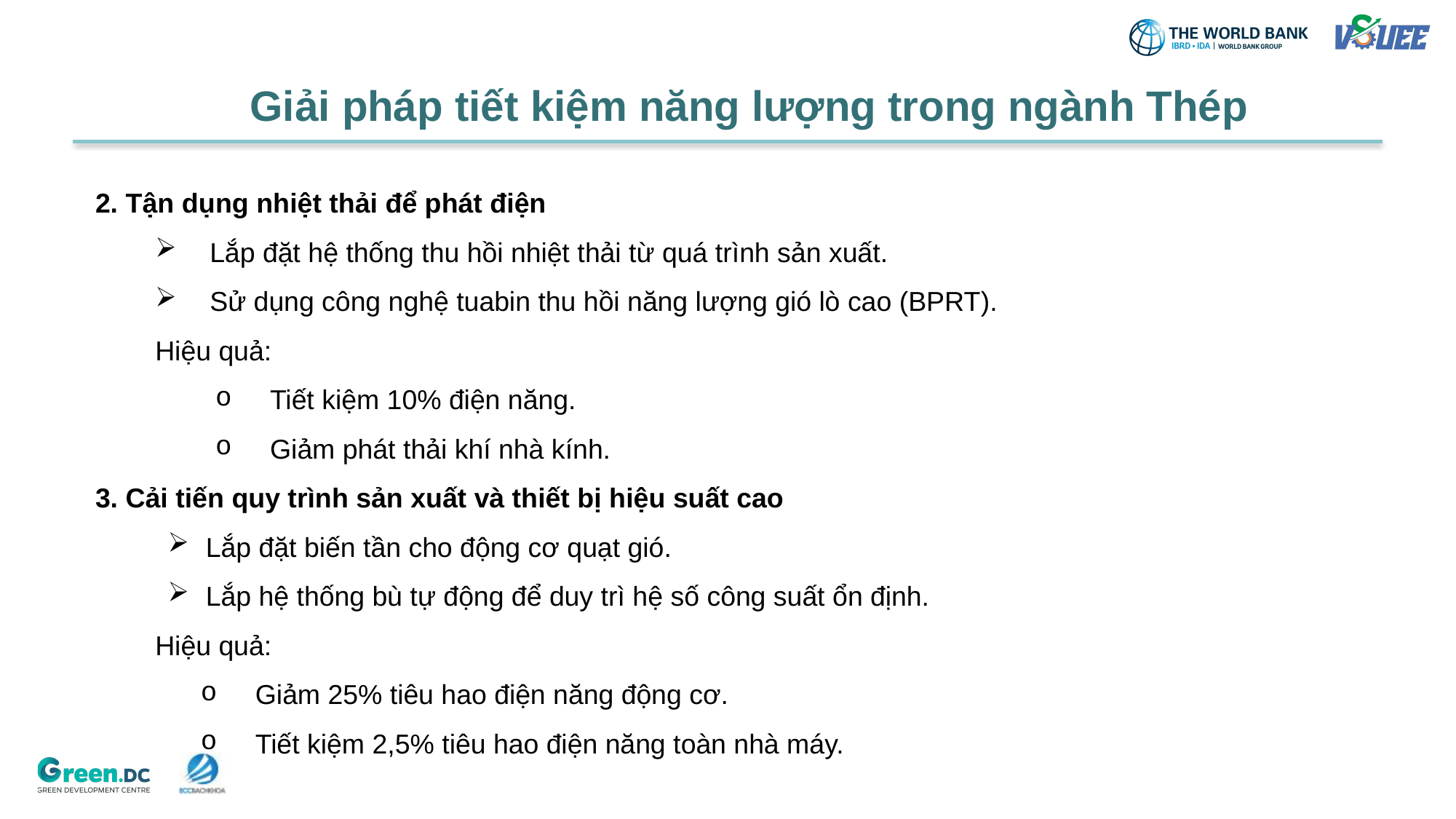

# Giải pháp tiết kiệm năng lượng trong ngành Thép
2. Tận dụng nhiệt thải để phát điện
Lắp đặt hệ thống thu hồi nhiệt thải từ quá trình sản xuất.
Sử dụng công nghệ tuabin thu hồi năng lượng gió lò cao (BPRT).
Hiệu quả:
Tiết kiệm 10% điện năng.
Giảm phát thải khí nhà kính.
3. Cải tiến quy trình sản xuất và thiết bị hiệu suất cao
Lắp đặt biến tần cho động cơ quạt gió.
Lắp hệ thống bù tự động để duy trì hệ số công suất ổn định.
Hiệu quả:
Giảm 25% tiêu hao điện năng động cơ.
Tiết kiệm 2,5% tiêu hao điện năng toàn nhà máy.